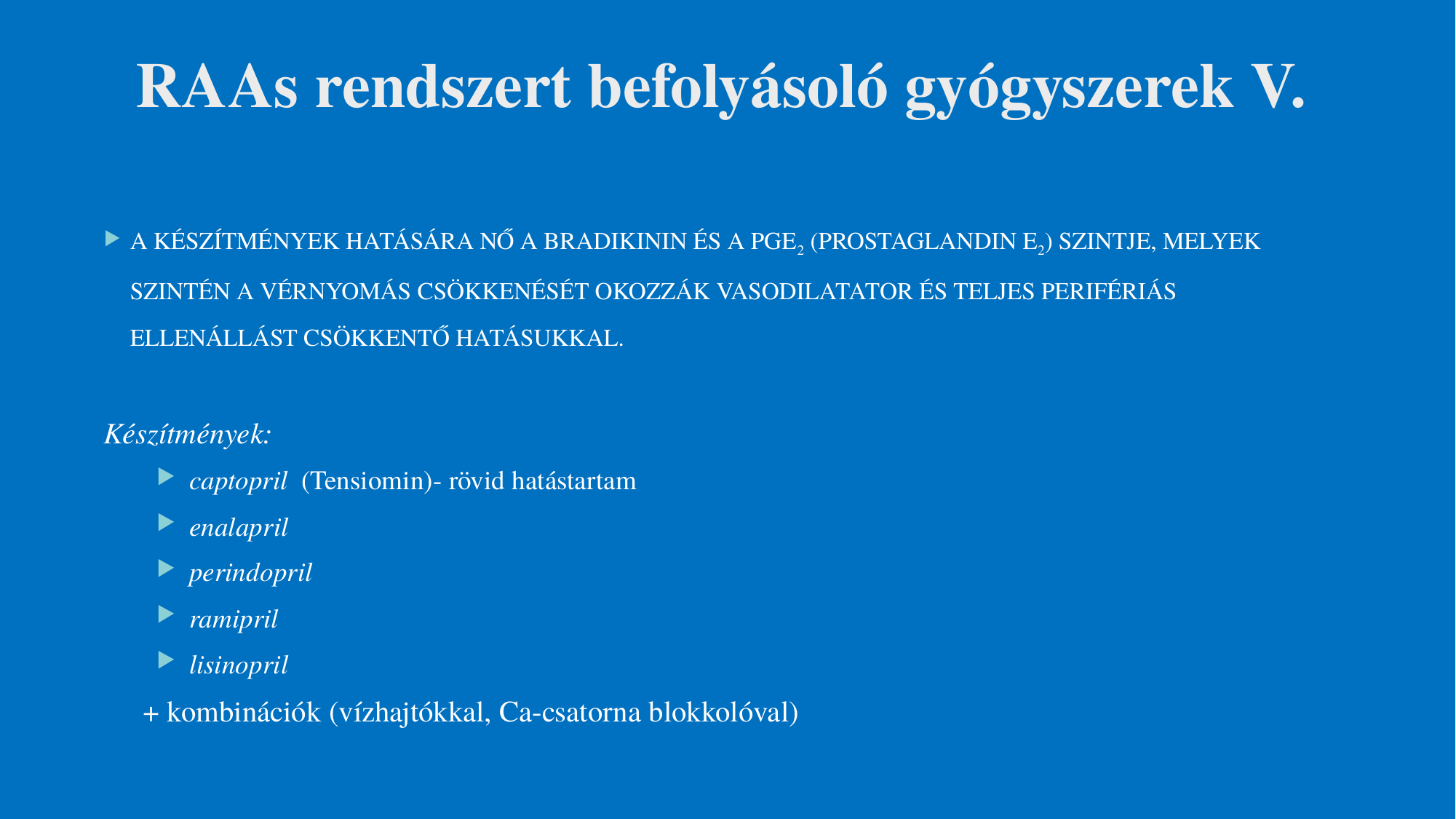

# RAAs rendszert befolyásoló gyógyszerek V.
A KÉSZÍTMÉNYEK HATÁSÁRA NŐ A BRADIKININ ÉS A PGE2 (PROSTAGLANDIN E2) SZINTJE, MELYEK SZINTÉN A VÉRNYOMÁS CSÖKKENÉSÉT OKOZZÁK VASODILATATOR ÉS TELJES PERIFÉRIÁS ELLENÁLLÁST CSÖKKENTŐ HATÁSUKKAL.

Készítmények:
captopril  (Tensiomin)- rövid hatástartam
enalapril
perindopril
ramipril
lisinopril
		+ kombinációk (vízhajtókkal, Ca-csatorna blokkolóval)